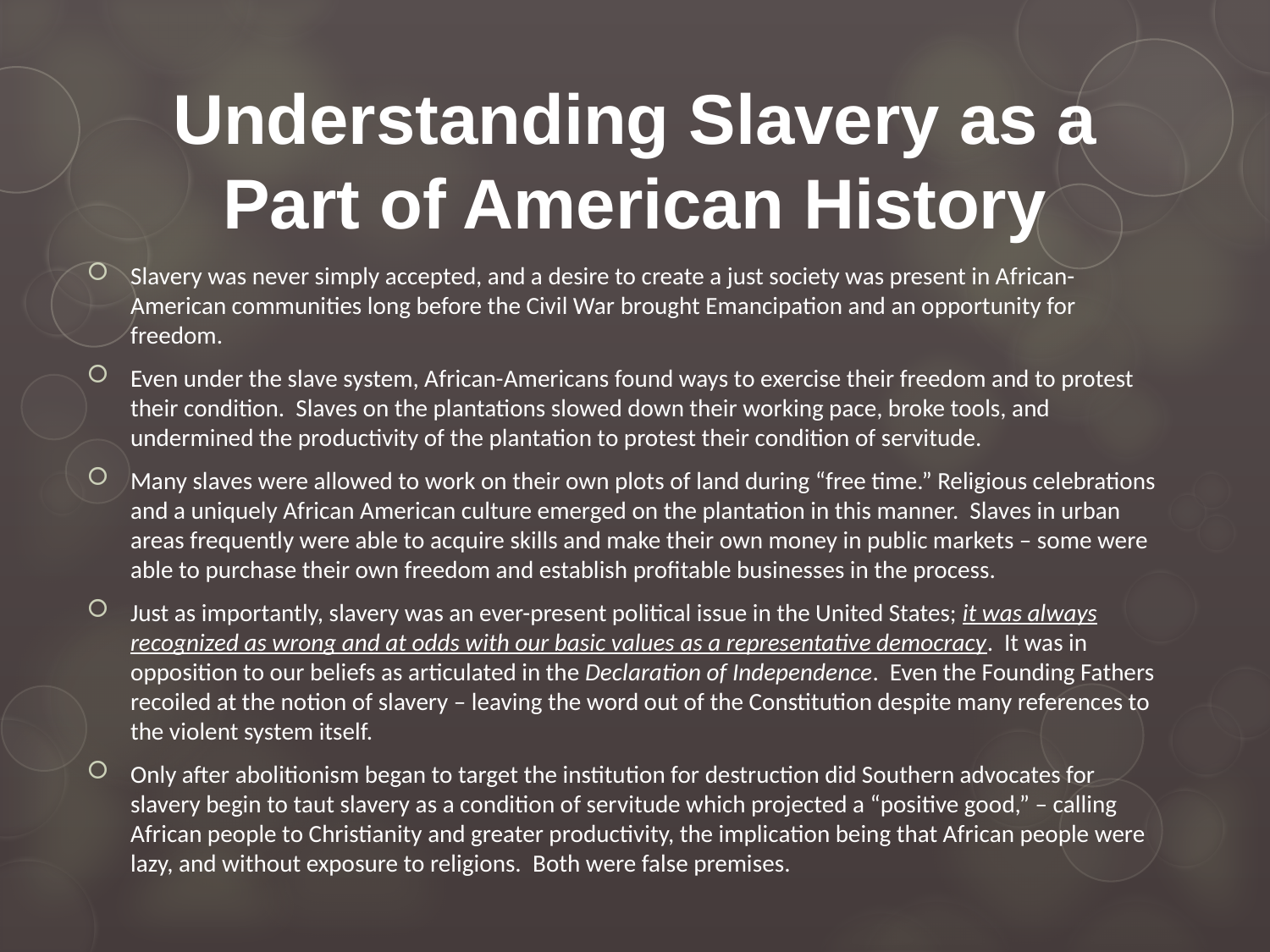

# Understanding Slavery as a Part of American History
Slavery was never simply accepted, and a desire to create a just society was present in African-American communities long before the Civil War brought Emancipation and an opportunity for freedom.
Even under the slave system, African-Americans found ways to exercise their freedom and to protest their condition.  Slaves on the plantations slowed down their working pace, broke tools, and undermined the productivity of the plantation to protest their condition of servitude.
Many slaves were allowed to work on their own plots of land during “free time.” Religious celebrations and a uniquely African American culture emerged on the plantation in this manner.  Slaves in urban areas frequently were able to acquire skills and make their own money in public markets – some were able to purchase their own freedom and establish profitable businesses in the process.
Just as importantly, slavery was an ever-present political issue in the United States; it was always recognized as wrong and at odds with our basic values as a representative democracy.  It was in opposition to our beliefs as articulated in the Declaration of Independence.  Even the Founding Fathers recoiled at the notion of slavery – leaving the word out of the Constitution despite many references to the violent system itself.
Only after abolitionism began to target the institution for destruction did Southern advocates for slavery begin to taut slavery as a condition of servitude which projected a “positive good,” – calling African people to Christianity and greater productivity, the implication being that African people were lazy, and without exposure to religions.  Both were false premises.